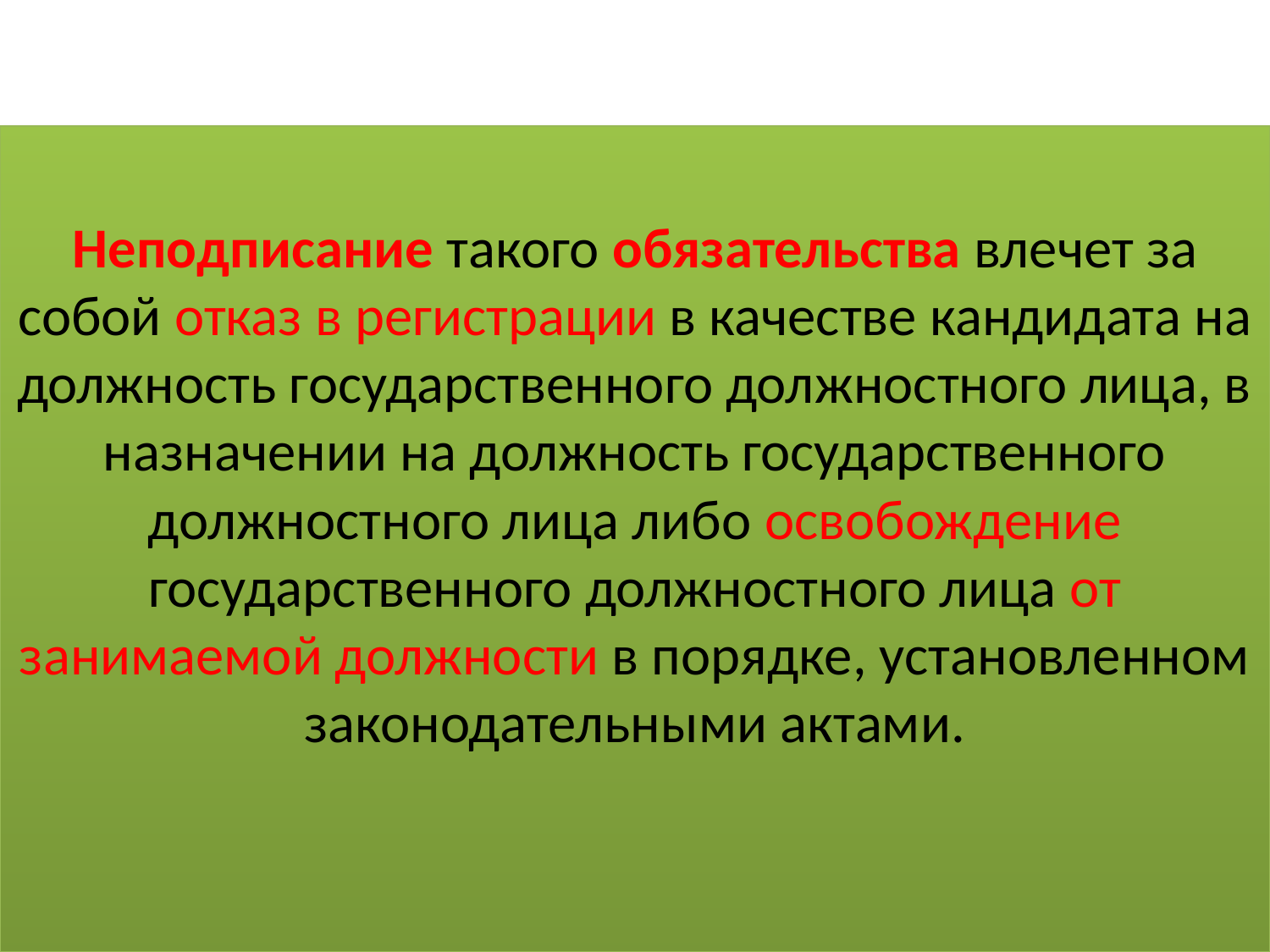

#

Неподписание такого обязательства влечет за собой отказ в регистрации в качестве кандидата на должность государственного должностного лица, в назначении на должность государственного должностного лица либо освобождение государственного должностного лица от занимаемой должности в порядке, установленном законодательными актами.
23